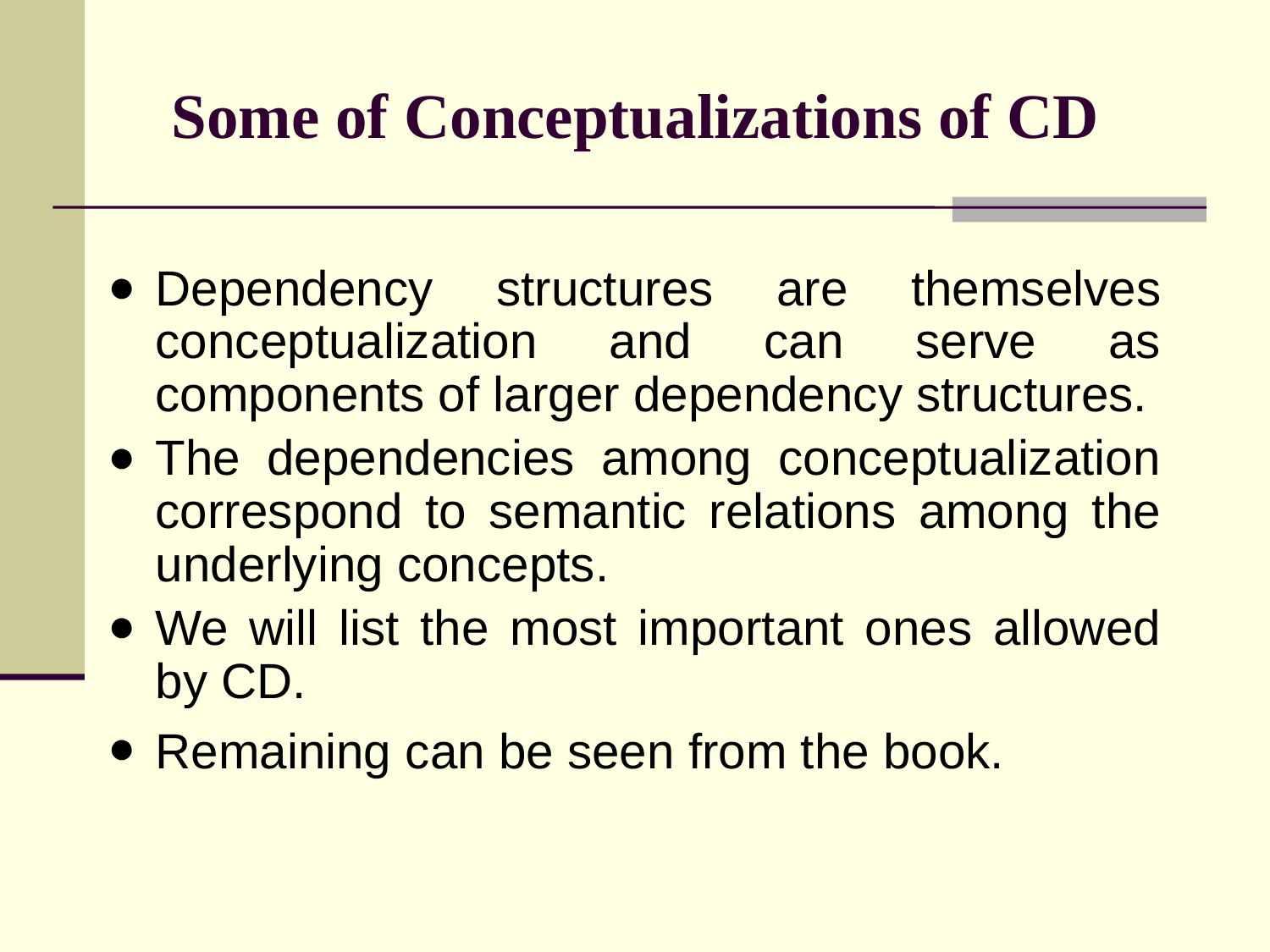

# Some of Conceptualizations of CD

Dependency structures are themselves conceptualization and can serve as components of larger dependency structures.
The dependencies among conceptualization correspond to semantic relations among the underlying concepts.
We will list the most important ones allowed by CD.
Remaining can be seen from the book.